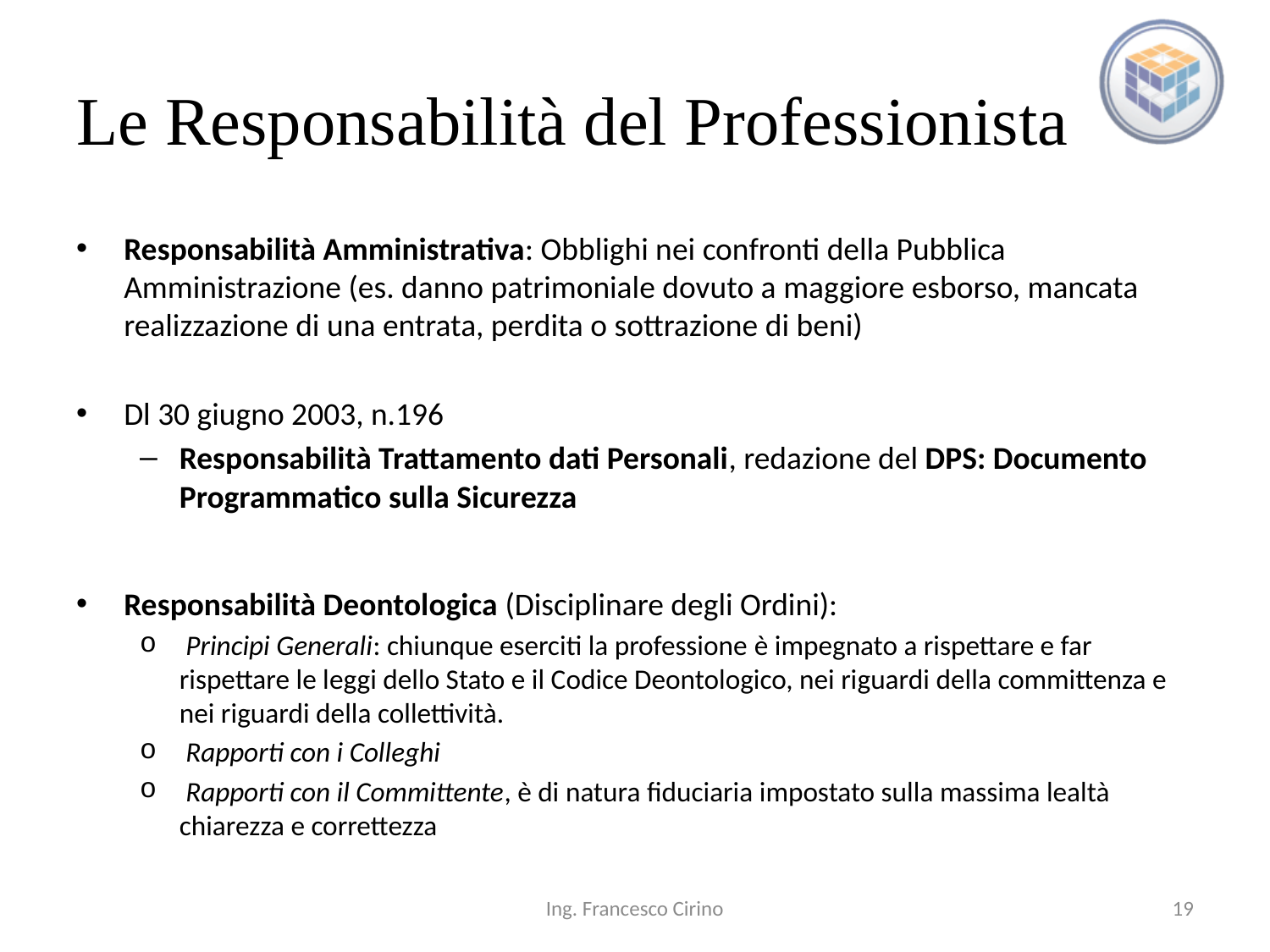

# Le Responsabilità del Professionista
Responsabilità Amministrativa: Obblighi nei confronti della Pubblica Amministrazione (es. danno patrimoniale dovuto a maggiore esborso, mancata realizzazione di una entrata, perdita o sottrazione di beni)

Dl 30 giugno 2003, n.196
Responsabilità Trattamento dati Personali, redazione del DPS: Documento Programmatico sulla Sicurezza

Responsabilità Deontologica (Disciplinare degli Ordini):
 Principi Generali: chiunque eserciti la professione è impegnato a rispettare e far rispettare le leggi dello Stato e il Codice Deontologico, nei riguardi della committenza e nei riguardi della collettività.
 Rapporti con i Colleghi
 Rapporti con il Committente, è di natura fiduciaria impostato sulla massima lealtà chiarezza e correttezza
Ing. Francesco Cirino
19